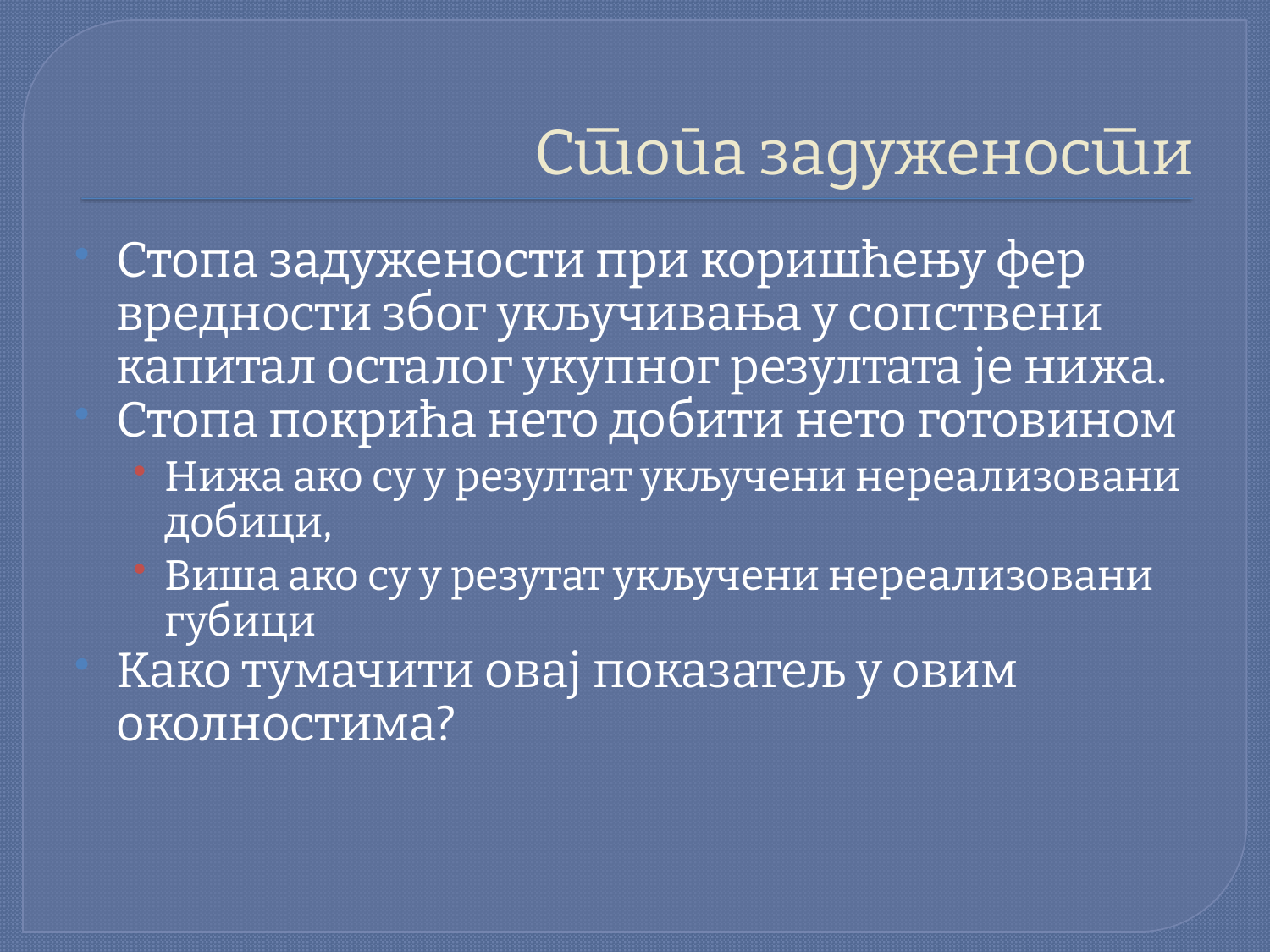

# Стопа задужености
Стопа задужености при коришћењу фер вредности због укључивања у сопствени капитал осталог укупног резултата је нижа.
Стопа покрића нето добити нето готовином
Нижа ако су у резултат укључени нереализовани добици,
Виша ако су у резутат укључени нереализовани губици
Како тумачити овај показатељ у овим околностима?